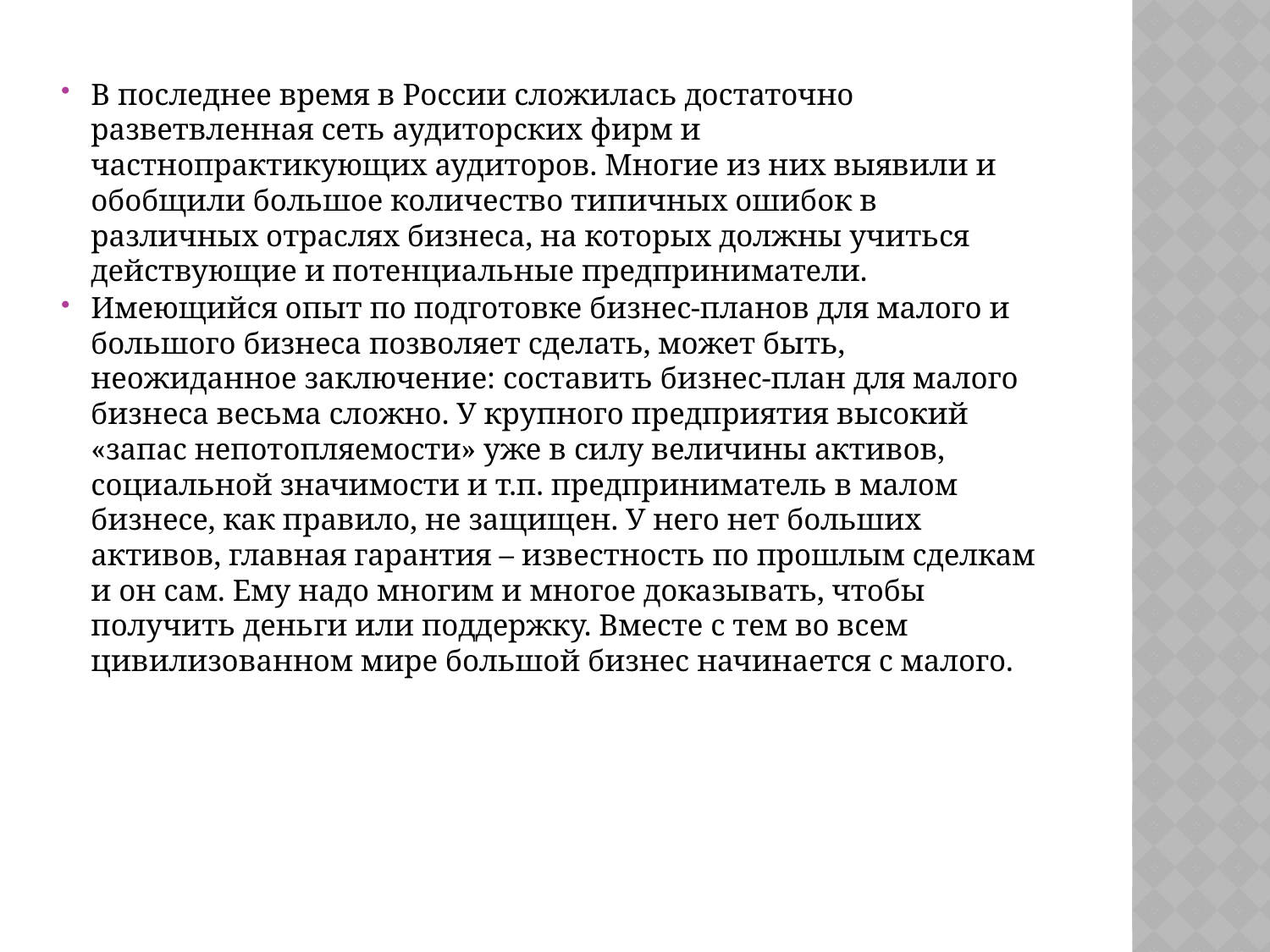

#
В последнее время в России сложилась достаточно разветвленная сеть аудиторских фирм и частнопрактикующих аудиторов. Многие из них выявили и обобщили большое количество типичных ошибок в различных отраслях бизнеса, на которых должны учиться действующие и потенциальные предприниматели.
Имеющийся опыт по подготовке бизнес-планов для малого и большого бизнеса позволяет сделать, может быть, неожиданное заключение: составить бизнес-план для малого бизнеса весьма сложно. У крупного предприятия высокий «запас непотопляемости» уже в силу величины активов, социальной значимости и т.п. предприниматель в малом бизнесе, как правило, не защищен. У него нет больших активов, главная гарантия – известность по прошлым сделкам и он сам. Ему надо многим и многое доказывать, чтобы получить деньги или поддержку. Вместе с тем во всем цивилизованном мире большой бизнес начинается с малого.